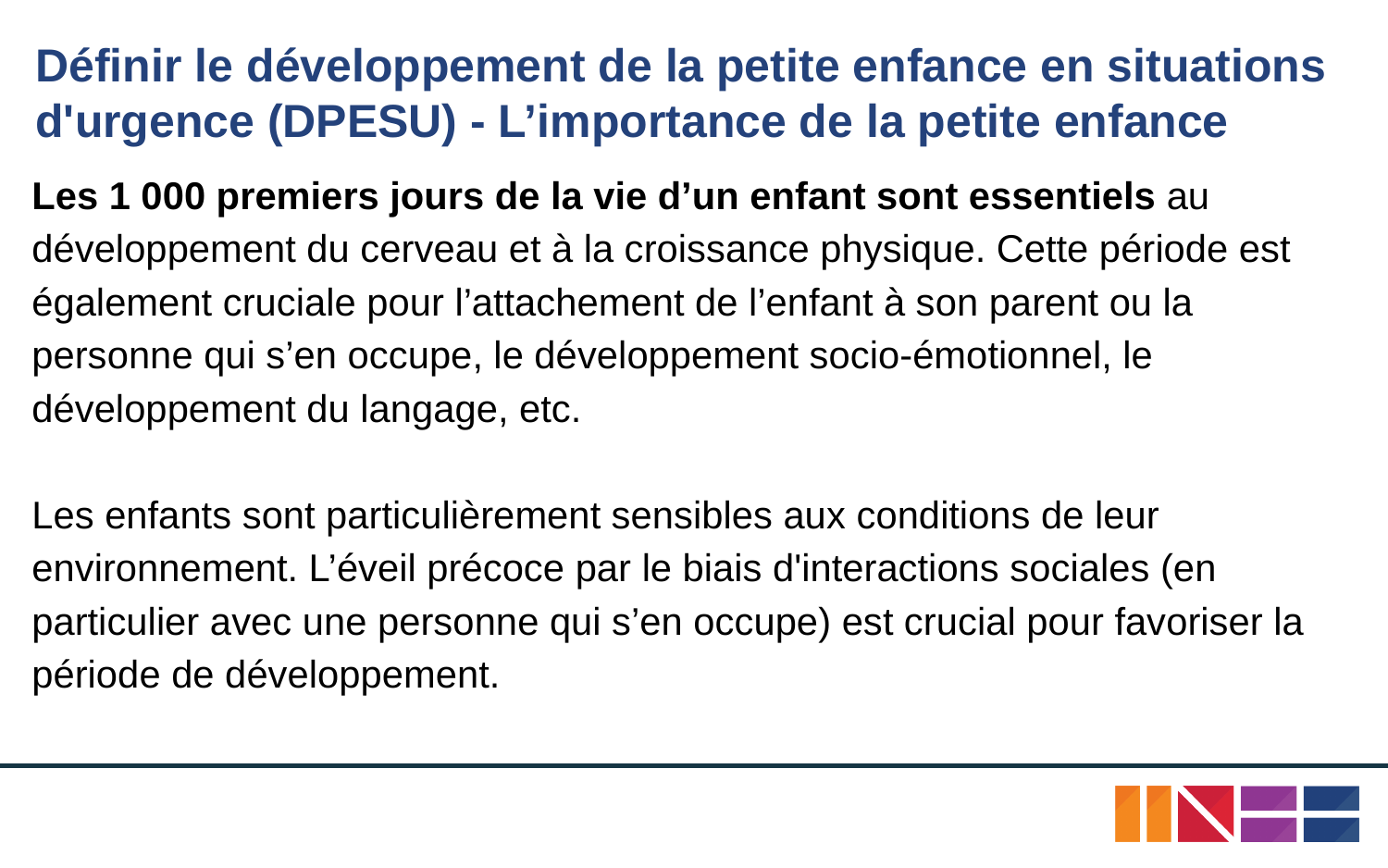

# Définir le développement de la petite enfance en situations d'urgence (DPESU) - L’importance de la petite enfance
Les 1 000 premiers jours de la vie d’un enfant sont essentiels au développement du cerveau et à la croissance physique. Cette période est également cruciale pour l’attachement de l’enfant à son parent ou la personne qui s’en occupe, le développement socio-émotionnel, le développement du langage, etc.

Les enfants sont particulièrement sensibles aux conditions de leur environnement. L’éveil précoce par le biais d'interactions sociales (en particulier avec une personne qui s’en occupe) est crucial pour favoriser la période de développement.